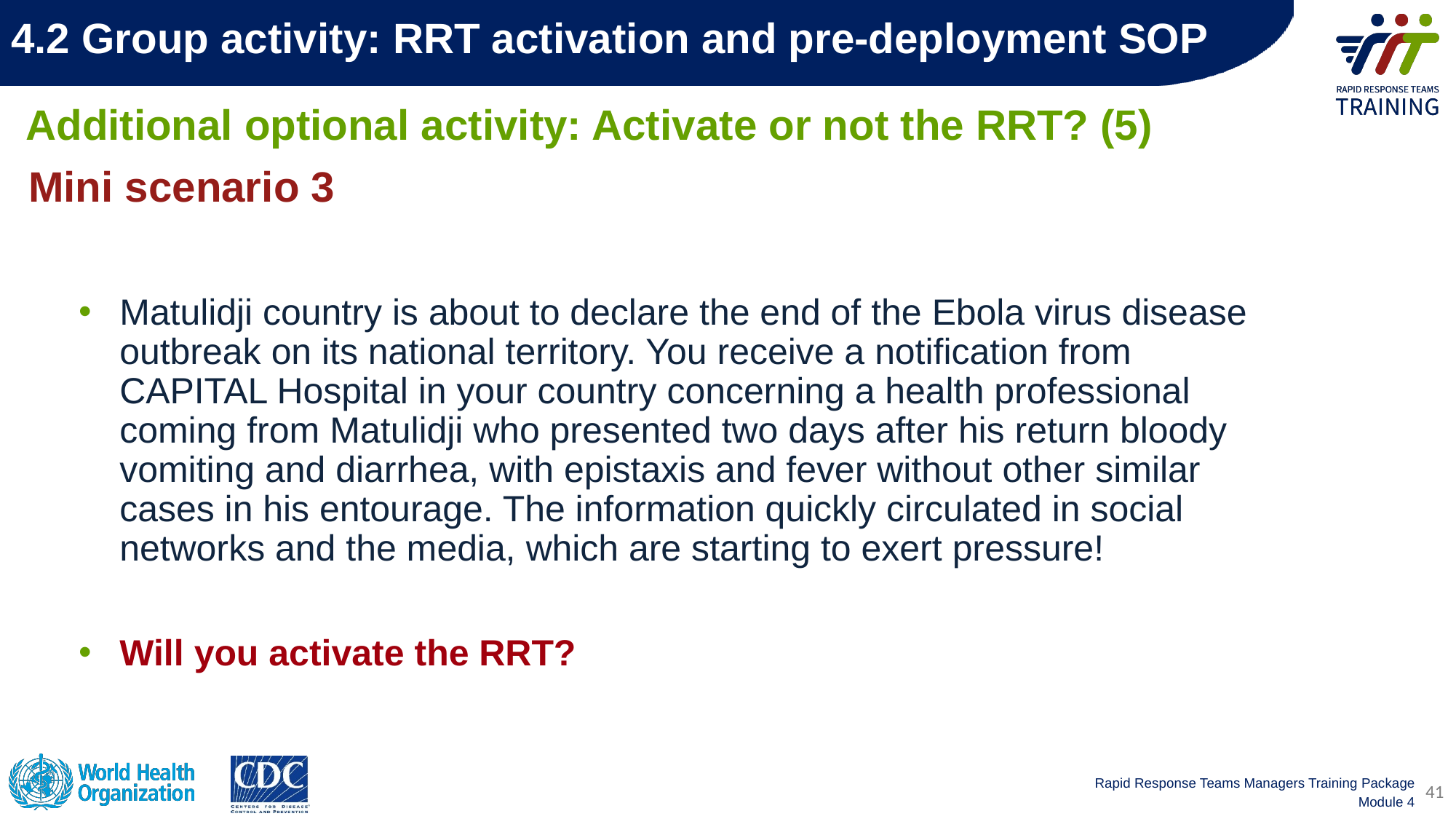

4.2 Group activity: RRT activation and pre-deployment SOP  ​
# Additional optional activity: Activate or not the RRT? (5)
Mini scenario 3

Matulidji country is about to declare the end of the Ebola virus disease outbreak on its national territory. You receive a notification from CAPITAL Hospital in your country concerning a health professional coming from Matulidji who presented two days after his return bloody vomiting and diarrhea, with epistaxis and fever without other similar cases in his entourage. The information quickly circulated in social networks and the media, which are starting to exert pressure!

Will you activate the RRT?

41